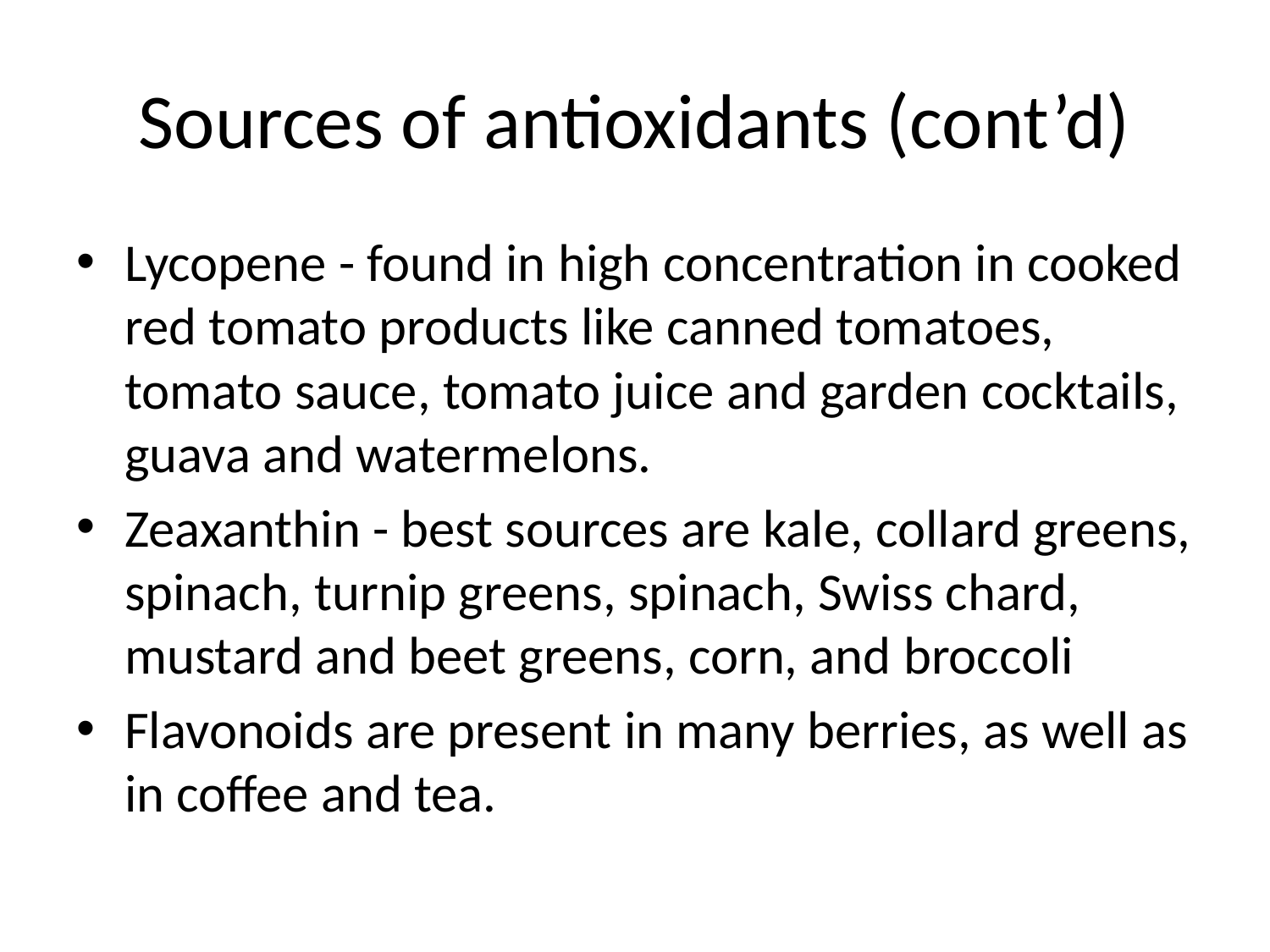

# Sources of antioxidants (cont’d)
Lycopene - found in high concentration in cooked red tomato products like canned tomatoes, tomato sauce, tomato juice and garden cocktails, guava and watermelons.
Zeaxanthin - best sources are kale, collard greens, spinach, turnip greens, spinach, Swiss chard, mustard and beet greens, corn, and broccoli
Flavonoids are present in many berries, as well as in coffee and tea.